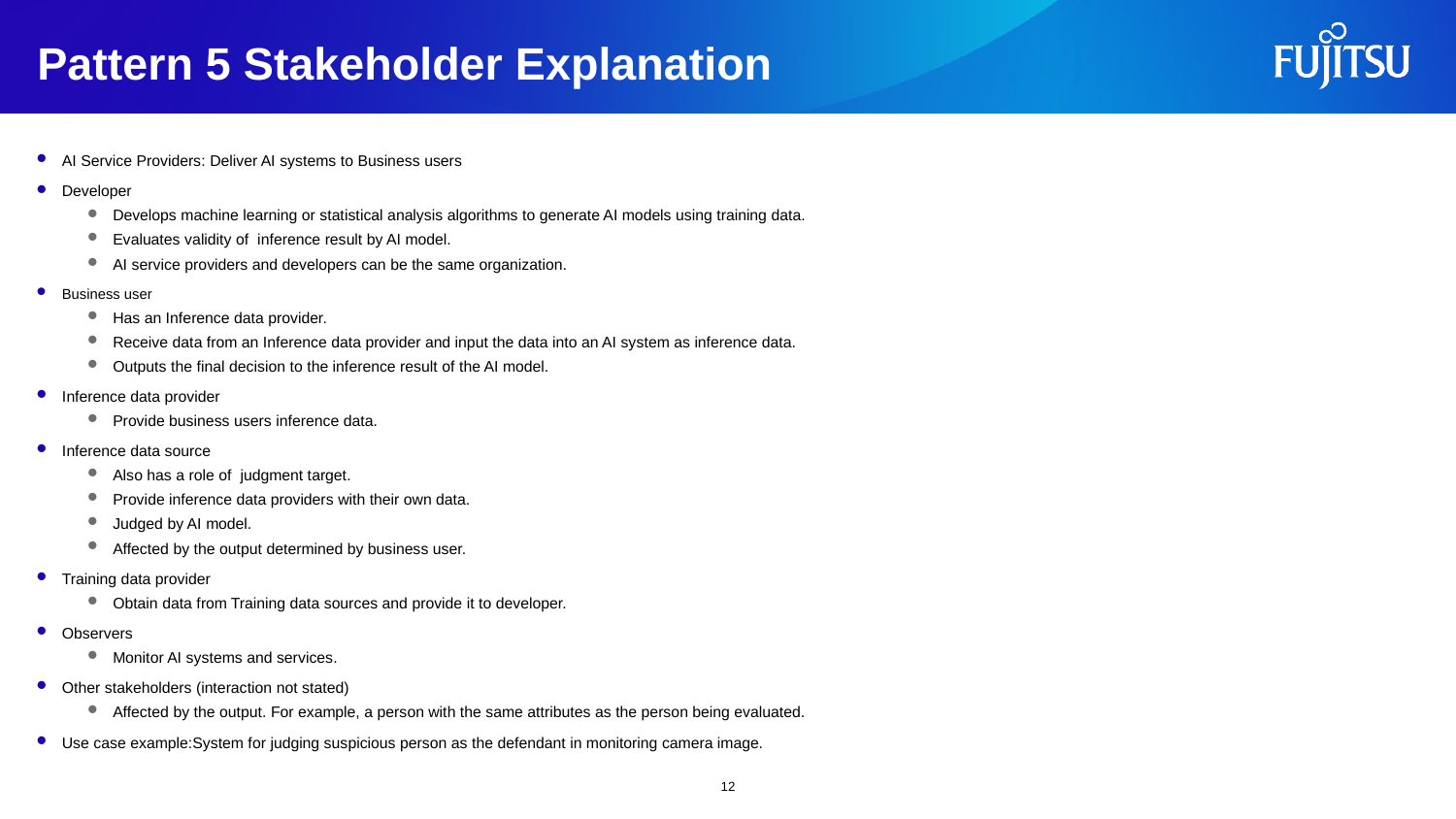

# Pattern 5 Stakeholder Explanation
AI Service Providers: Deliver AI systems to Business users
Developer
Develops machine learning or statistical analysis algorithms to generate AI models using training data.
Evaluates validity of  inference result by AI model.
AI service providers and developers can be the same organization.
Business user
Has an Inference data provider.
Receive data from an Inference data provider and input the data into an AI system as inference data.
Outputs the final decision to the inference result of the AI model.
Inference data provider
Provide business users inference data.
Inference data source
Also has a role of  judgment target.
Provide inference data providers with their own data.
Judged by AI model.
Affected by the output determined by business user.
Training data provider
Obtain data from Training data sources and provide it to developer.
Observers
Monitor AI systems and services.
Other stakeholders (interaction not stated)
Affected by the output. For example, a person with the same attributes as the person being evaluated.
Use case example:System for judging suspicious person as the defendant in monitoring camera image.
12